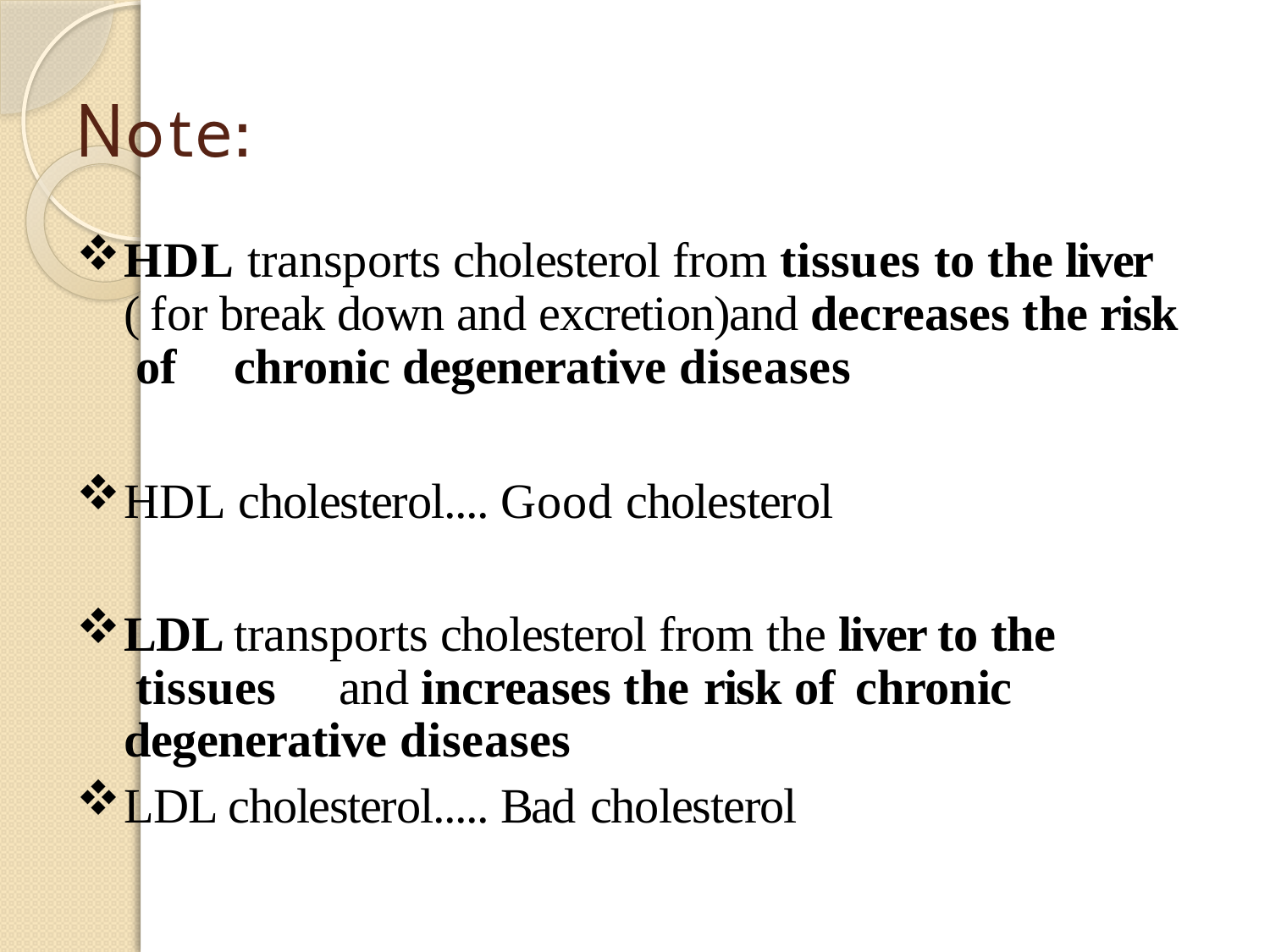

# Note:
HDL transports cholesterol from tissues to the liver  ( for break down and excretion)and decreases the risk  of	chronic degenerative diseases

HDL cholesterol.... Good cholesterol

LDL transports cholesterol from the liver to the  tissues	and increases the risk of	chronic  degenerative diseases
LDL cholesterol..... Bad cholesterol